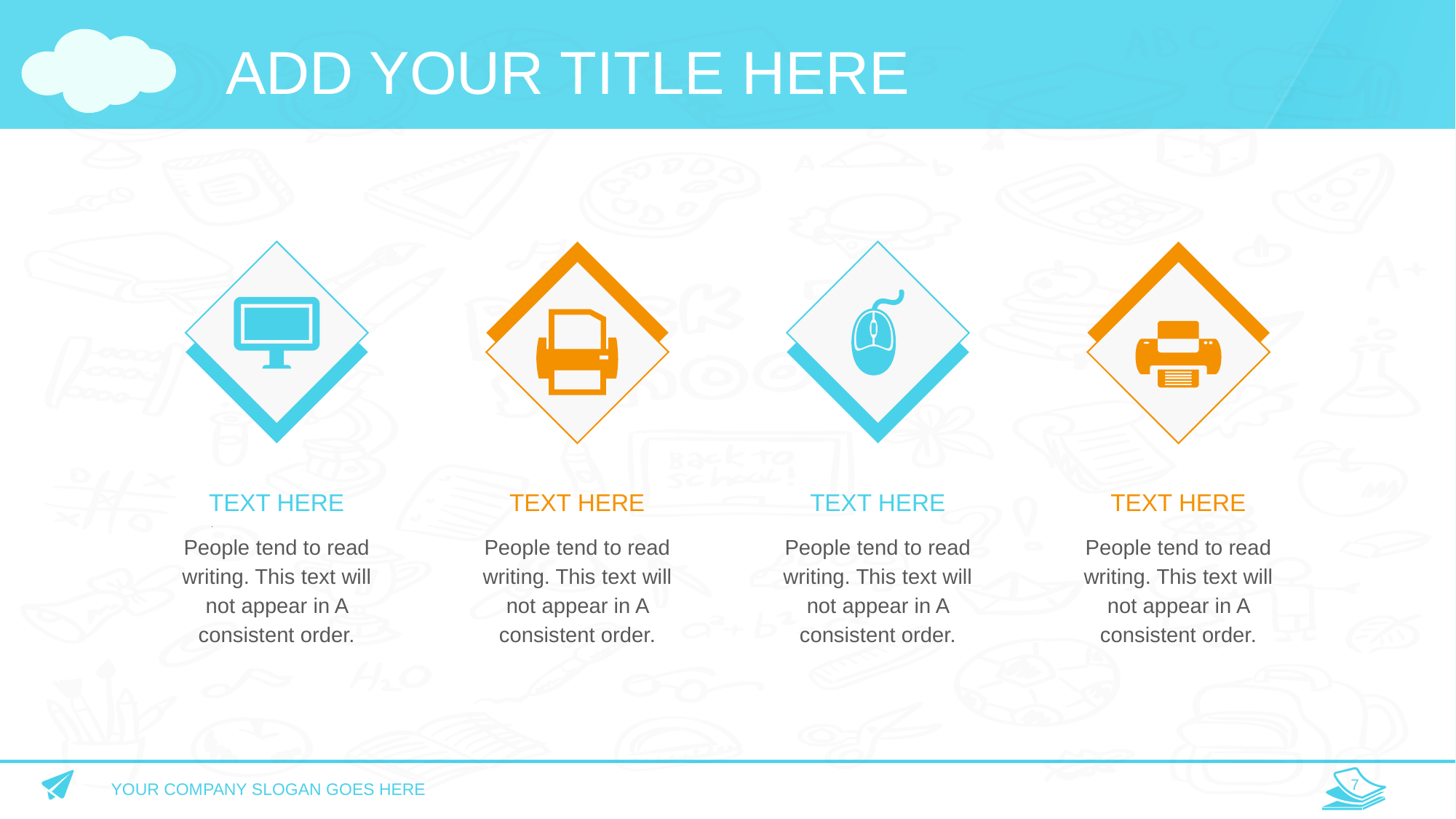

# ADD YOUR TITLE HERE

TEXT HERE
TEXT HERE
TEXT HERE
TEXT HERE
People tend to read writing. This text will not appear in A consistent order.
People tend to read writing. This text will not appear in A consistent order.
People tend to read writing. This text will not appear in A consistent order.
People tend to read writing. This text will not appear in A consistent order.
YOUR COMPANY SLOGAN GOES HERE